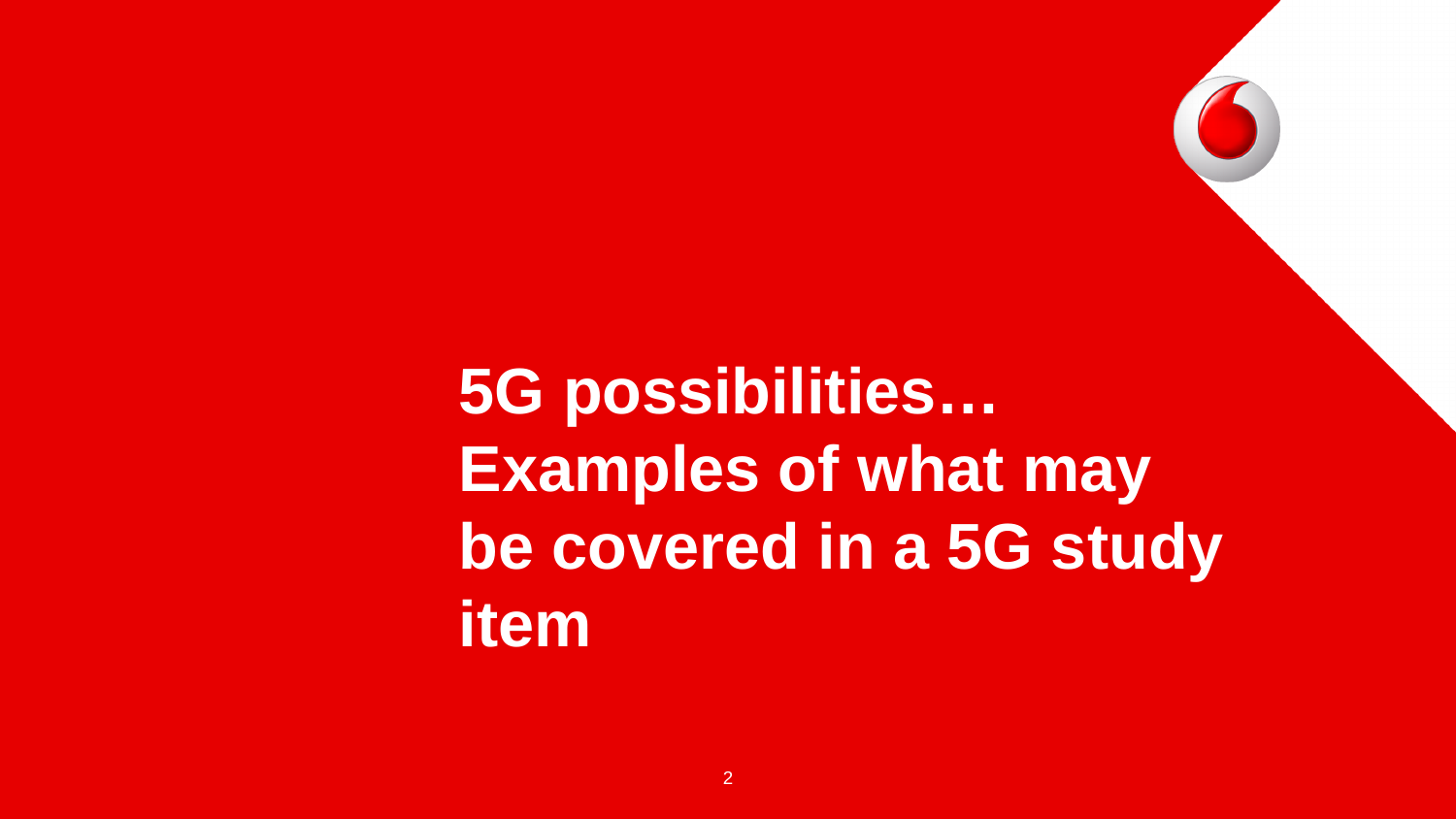

# 5G possibilities… Examples of what may be covered in a 5G study item
2